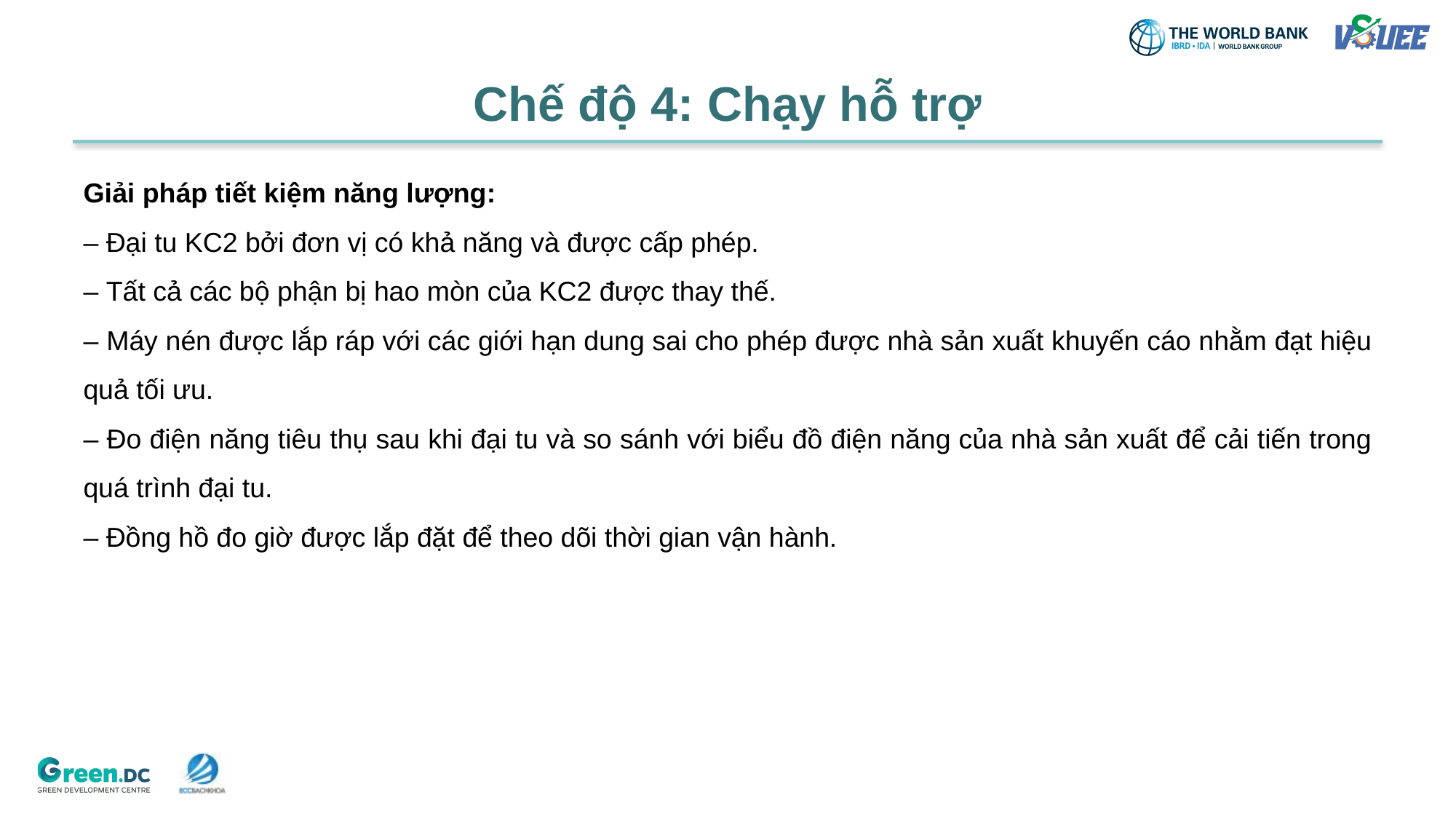

# Chế độ 4: Chạy hỗ trợ
Giải pháp tiết kiệm năng lượng:
– Đại tu KC2 bởi đơn vị có khả năng và được cấp phép.
– Tất cả các bộ phận bị hao mòn của KC2 được thay thế.
– Máy nén được lắp ráp với các giới hạn dung sai cho phép được nhà sản xuất khuyến cáo nhằm đạt hiệu quả tối ưu.
– Đo điện năng tiêu thụ sau khi đại tu và so sánh với biểu đồ điện năng của nhà sản xuất để cải tiến trong quá trình đại tu.
– Đồng hồ đo giờ được lắp đặt để theo dõi thời gian vận hành.